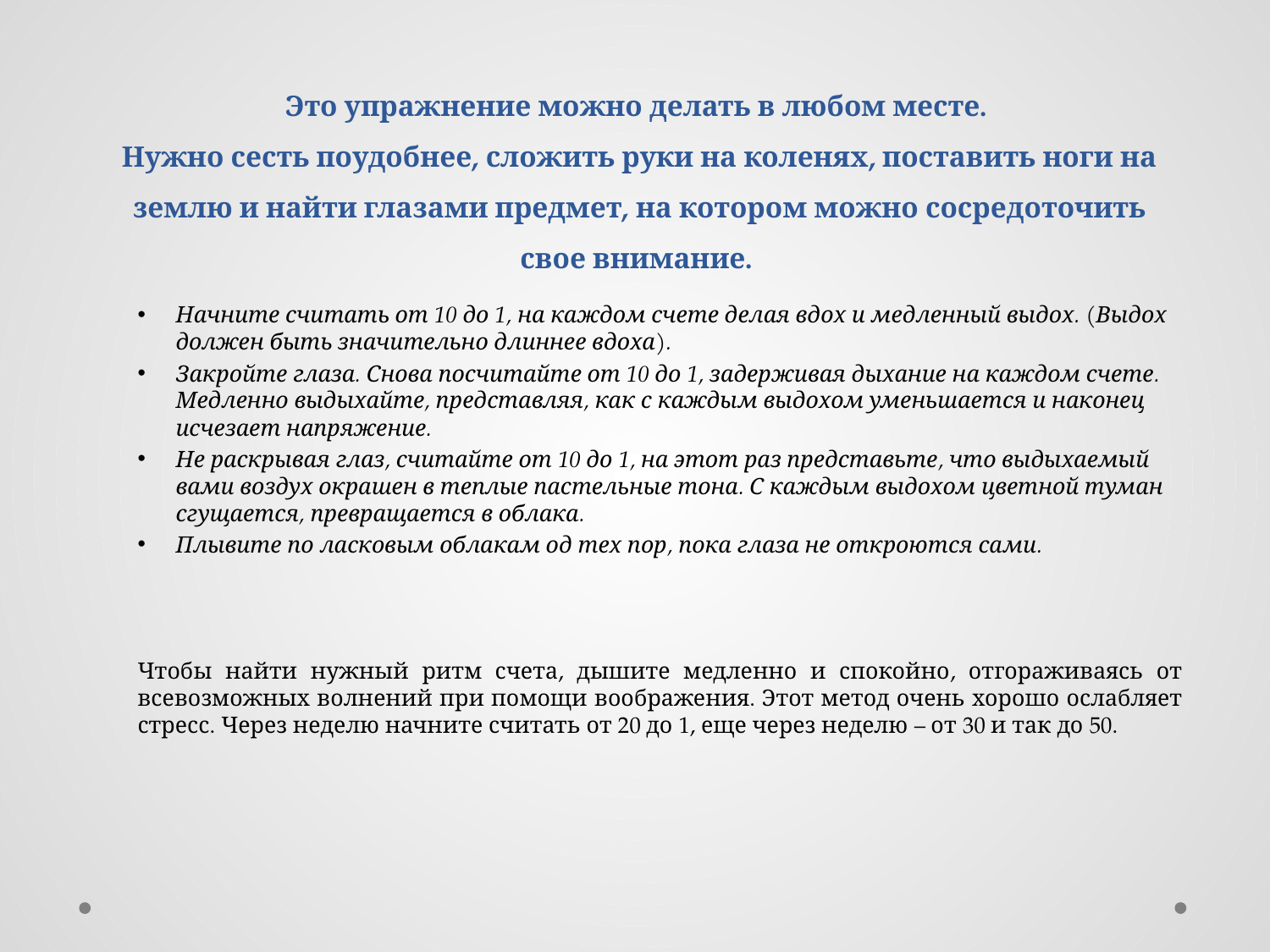

# Это упражнение можно делать в любом месте. Нужно сесть поудобнее, сложить руки на коленях, поставить ноги на землю и найти глазами предмет, на котором можно сосредоточить свое внимание.
Начните считать от 10 до 1, на каждом счете делая вдох и медленный выдох. (Выдох должен быть значительно длиннее вдоха).
Закройте глаза. Снова посчитайте от 10 до 1, задерживая дыхание на каждом счете. Медленно выдыхайте, представляя, как с каждым выдохом уменьшается и наконец исчезает напряжение.
Не раскрывая глаз, считайте от 10 до 1, на этот раз представьте, что выдыхаемый вами воздух окрашен в теплые пастельные тона. С каждым выдохом цветной туман сгущается, превращается в облака.
Плывите по ласковым облакам од тех пор, пока глаза не откроются сами.

Чтобы найти нужный ритм счета, дышите медленно и спокойно, отгораживаясь от всевозможных волнений при помощи воображения. Этот метод очень хорошо ослабляет стресс. Через неделю начните считать от 20 до 1, еще через неделю – от 30 и так до 50.